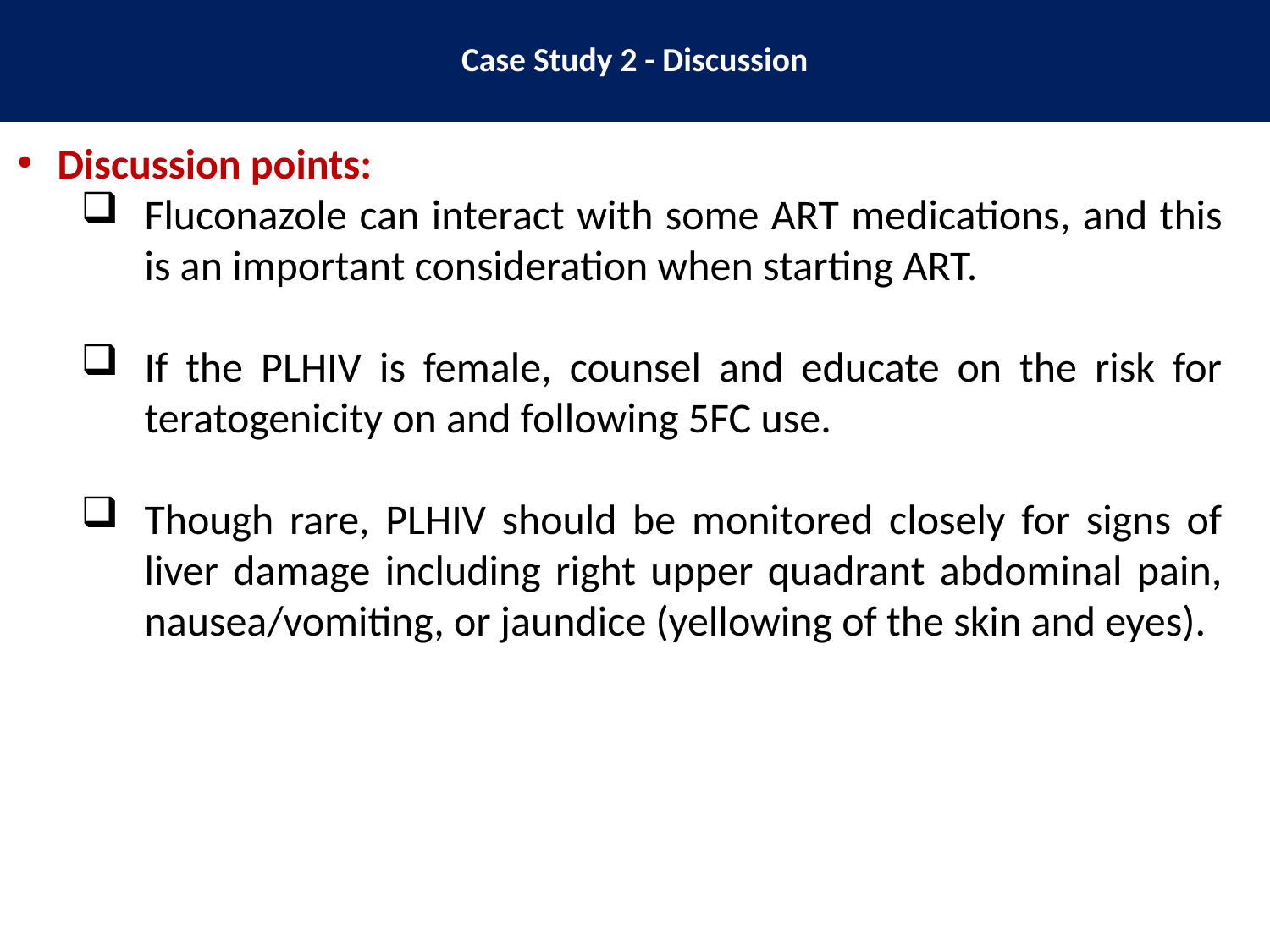

Case Study 2 - Discussion
Discussion points:
Fluconazole can interact with some ART medications, and this is an important consideration when starting ART.

If the PLHIV is female, counsel and educate on the risk for teratogenicity on and following 5FC use.

Though rare, PLHIV should be monitored closely for signs of liver damage including right upper quadrant abdominal pain, nausea/vomiting, or jaundice (yellowing of the skin and eyes).